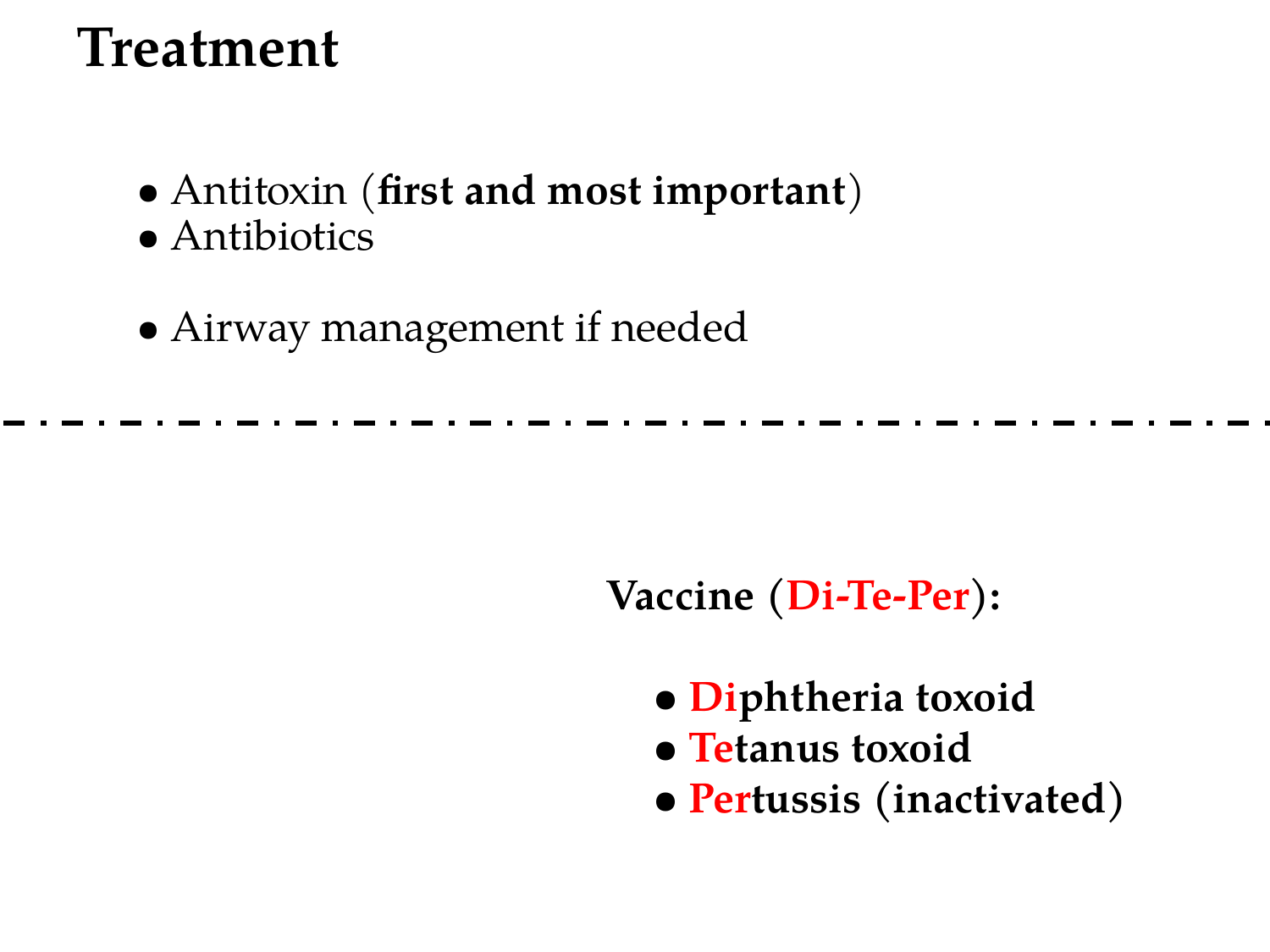

# Treatment
• Antitoxin (first and most important)
• Antibiotics
• Airway management if needed
Vaccine (Di-Te-Per):
• Diphtheria toxoid
• Tetanus toxoid
• Pertussis (inactivated)